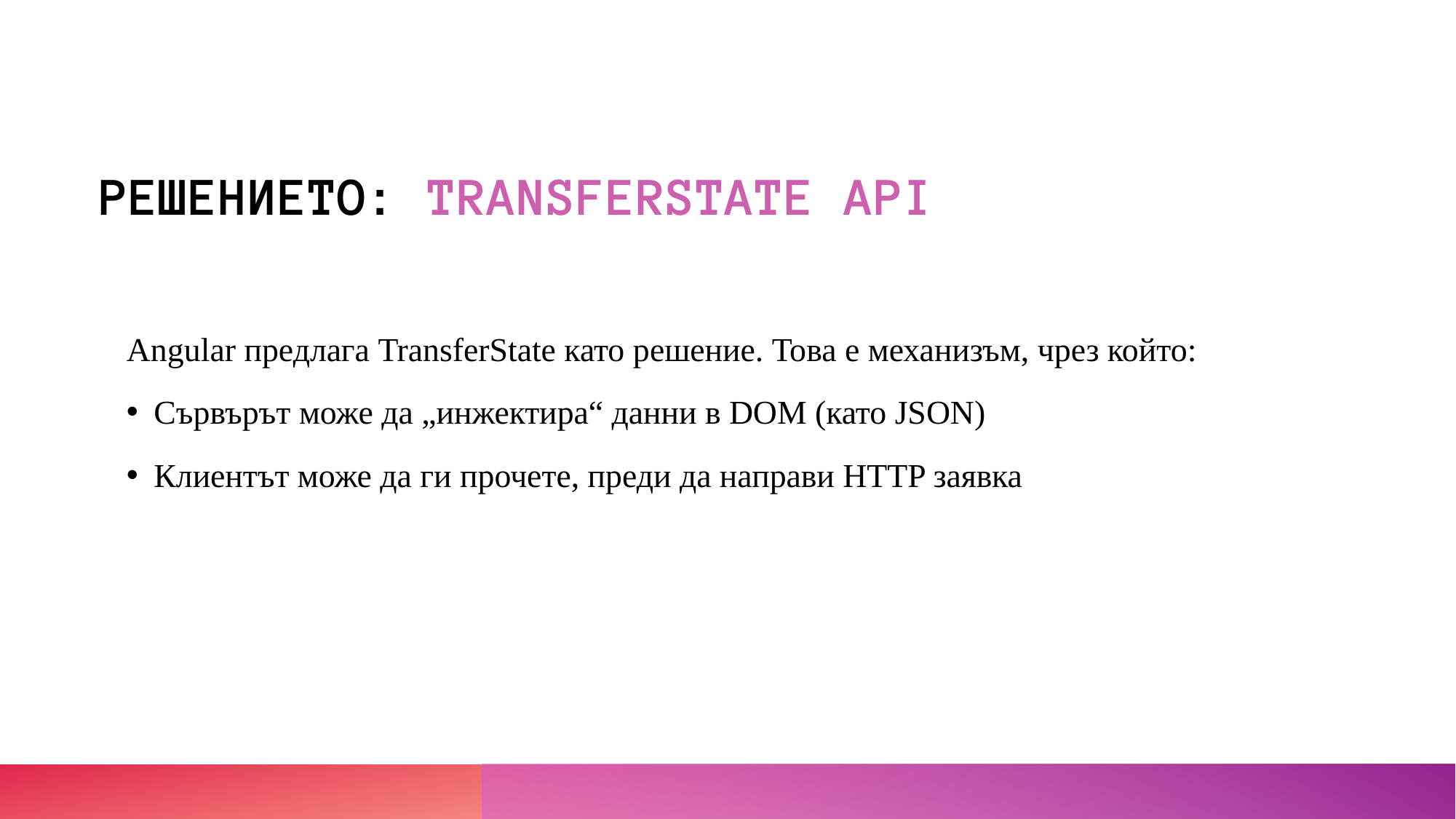

# РЕШЕНИЕТО: TRANSFERSTATE API
Angular предлага TransferState като решение. Това е механизъм, чрез който:
Сървърът може да „инжектира“ данни в DOM (като JSON)
Клиентът може да ги прочете, преди да направи HTTP заявка